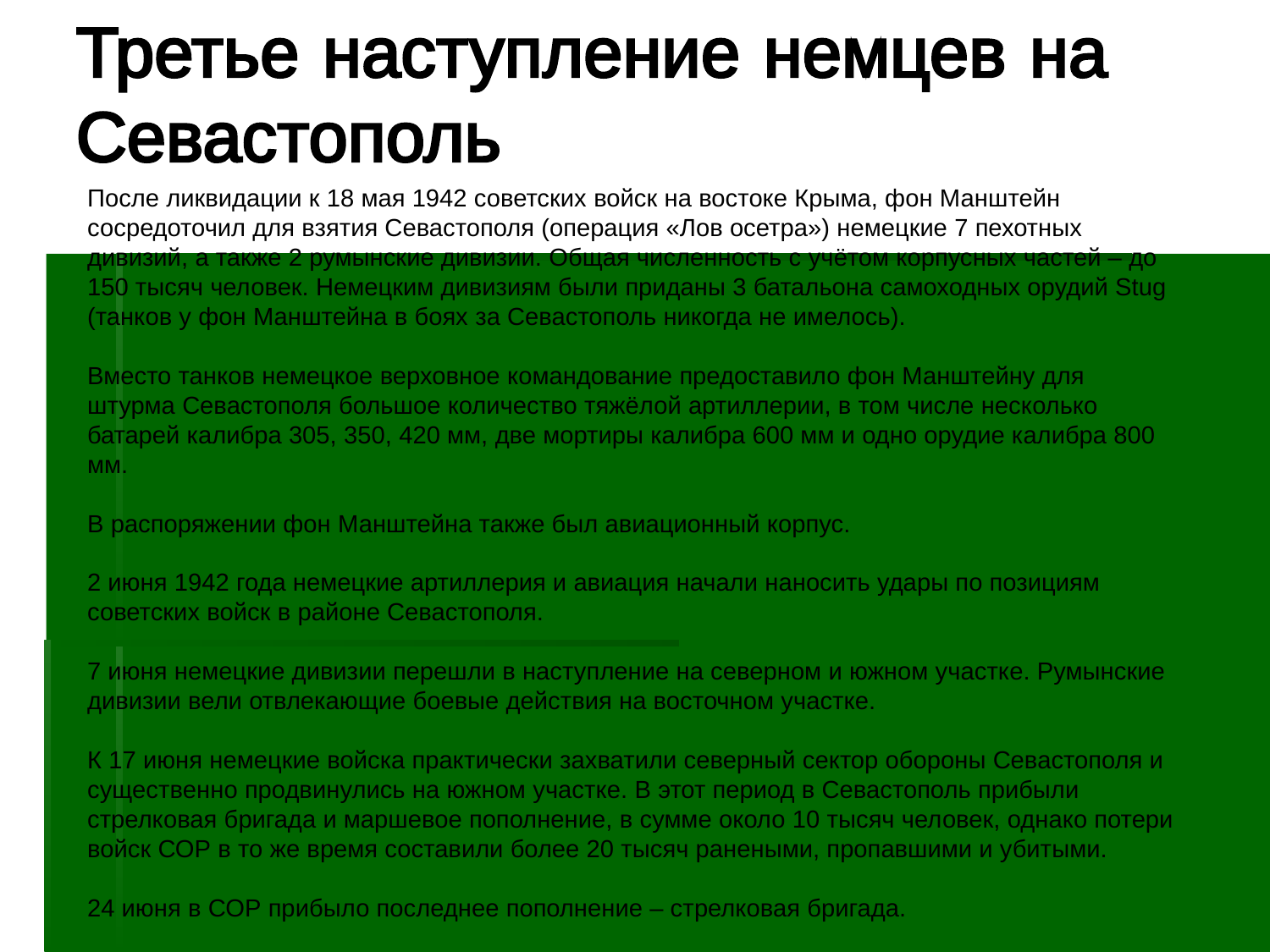

Третье наступление немцев на Севастополь

После ликвидации к 18 мая 1942 советских войск на востоке Крыма, фон Манштейн сосредоточил для взятия Севастополя (операция «Лов осетра») немецкие 7 пехотных дивизий, а также 2 румынские дивизии. Общая численность с учётом корпусных частей – до 150 тысяч человек. Немецким дивизиям были приданы 3 батальона самоходных орудий Stug (танков у фон Манштейна в боях за Севастополь никогда не имелось).

Вместо танков немецкое верховное командование предоставило фон Манштейну для штурма Севастополя большое количество тяжёлой артиллерии, в том числе несколько батарей калибра 305, 350, 420 мм, две мортиры калибра 600 мм и одно орудие калибра 800 мм.

В распоряжении фон Манштейна также был авиационный корпус.

2 июня 1942 года немецкие артиллерия и авиация начали наносить удары по позициям советских войск в районе Севастополя.

7 июня немецкие дивизии перешли в наступление на северном и южном участке. Румынские дивизии вели отвлекающие боевые действия на восточном участке.

К 17 июня немецкие войска практически захватили северный сектор обороны Севастополя и существенно продвинулись на южном участке. В этот период в Севастополь прибыли стрелковая бригада и маршевое пополнение, в сумме около 10 тысяч человек, однако потери войск СОР в то же время составили более 20 тысяч ранеными, пропавшими и убитыми.

24 июня в СОР прибыло последнее пополнение – стрелковая бригада.

29 июня 1942 немецкие войска вошли в Севастополь. Командование СОР эвакуировалось на мыс Херсонес.